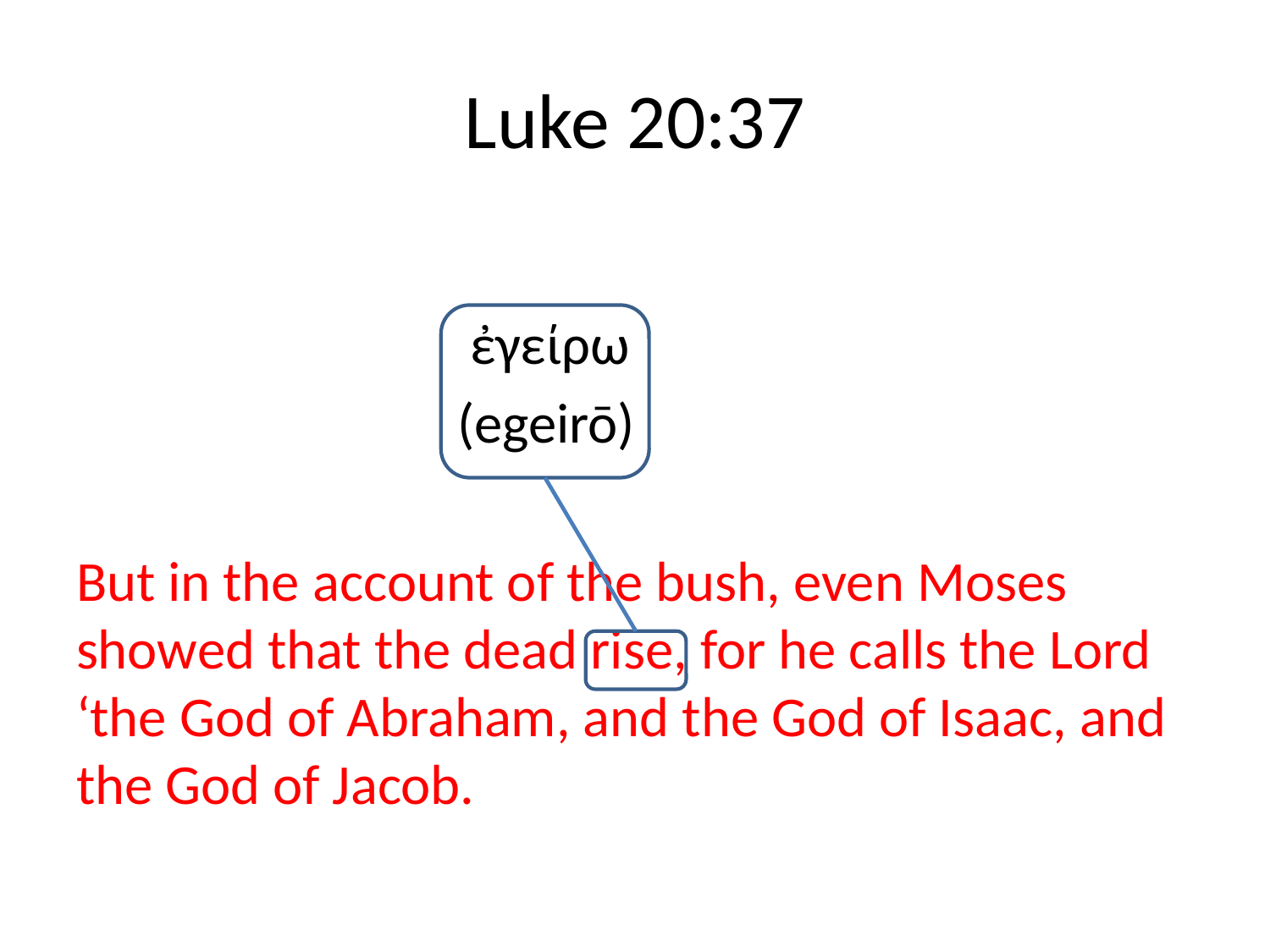

# Luke 20:37

			 ἐγείρω
			(egeirō)

But in the account of the bush, even Moses showed that the dead rise, for he calls the Lord ‘the God of Abraham, and the God of Isaac, and the God of Jacob.